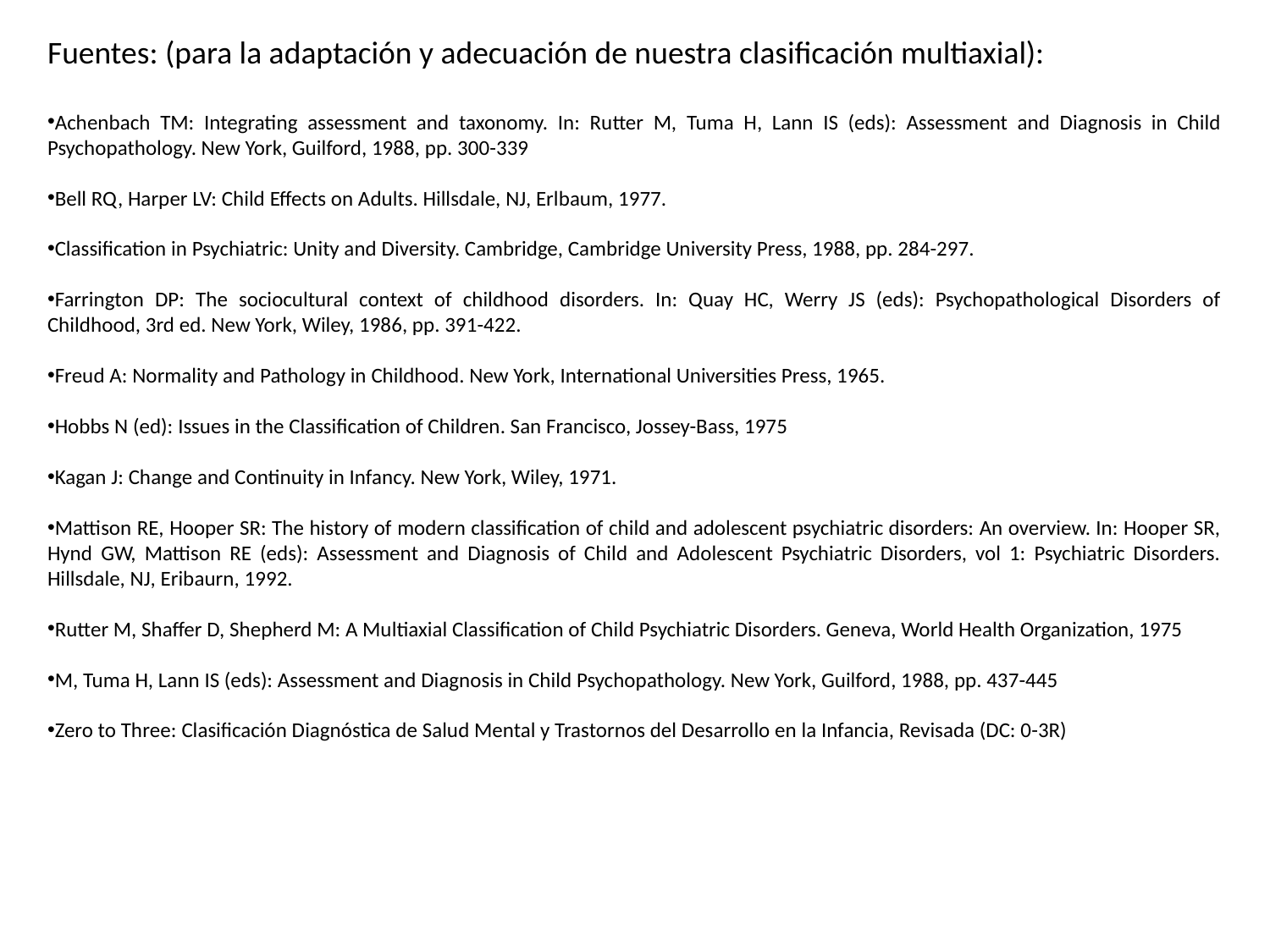

Fuentes: (para la adaptación y adecuación de nuestra clasificación multiaxial):

Achenbach TM: Integrating assessment and taxonomy. In: Rutter M, Tuma H, Lann IS (eds): Assessment and Diagnosis in Child Psychopathology. New York, Guilford, 1988, pp. 300-339

Bell RQ, Harper LV: Child Effects on Adults. Hillsdale, NJ, Erlbaum, 1977.

Classification in Psychiatric: Unity and Diversity. Cambridge, Cambridge University Press, 1988, pp. 284-297.

Farrington DP: The sociocultural context of childhood disorders. In: Quay HC, Werry JS (eds): Psychopathological Disorders of Childhood, 3rd ed. New York, Wiley, 1986, pp. 391-422.

Freud A: Normality and Pathology in Childhood. New York, International Universities Press, 1965.

Hobbs N (ed): Issues in the Classification of Children. San Francisco, Jossey-Bass, 1975

Kagan J: Change and Continuity in Infancy. New York, Wiley, 1971.

Mattison RE, Hooper SR: The history of modern classification of child and adolescent psychiatric disorders: An overview. In: Hooper SR, Hynd GW, Mattison RE (eds): Assessment and Diagnosis of Child and Adolescent Psychiatric Disorders, vol 1: Psychiatric Disorders. Hillsdale, NJ, Eribaurn, 1992.

Rutter M, Shaffer D, Shepherd M: A Multiaxial Classification of Child Psychiatric Disorders. Geneva, World Health Organization, 1975

M, Tuma H, Lann IS (eds): Assessment and Diagnosis in Child Psychopathology. New York, Guilford, 1988, pp. 437-445

Zero to Three: Clasificación Diagnóstica de Salud Mental y Trastornos del Desarrollo en la Infancia, Revisada (DC: 0-3R)